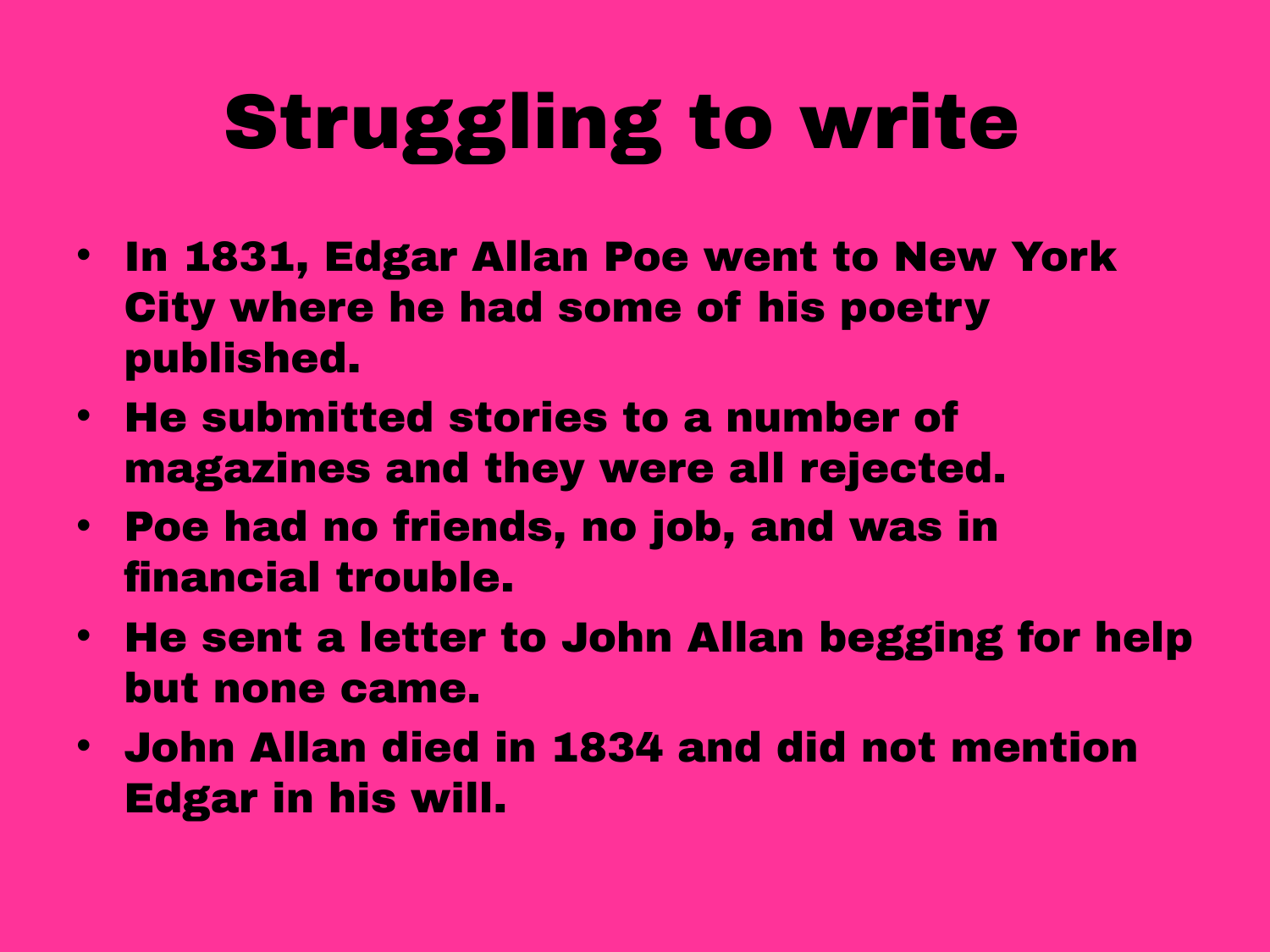

# Struggling to write
In 1831, Edgar Allan Poe went to New York City where he had some of his poetry published.
He submitted stories to a number of magazines and they were all rejected.
Poe had no friends, no job, and was in financial trouble.
He sent a letter to John Allan begging for help but none came.
John Allan died in 1834 and did not mention Edgar in his will.